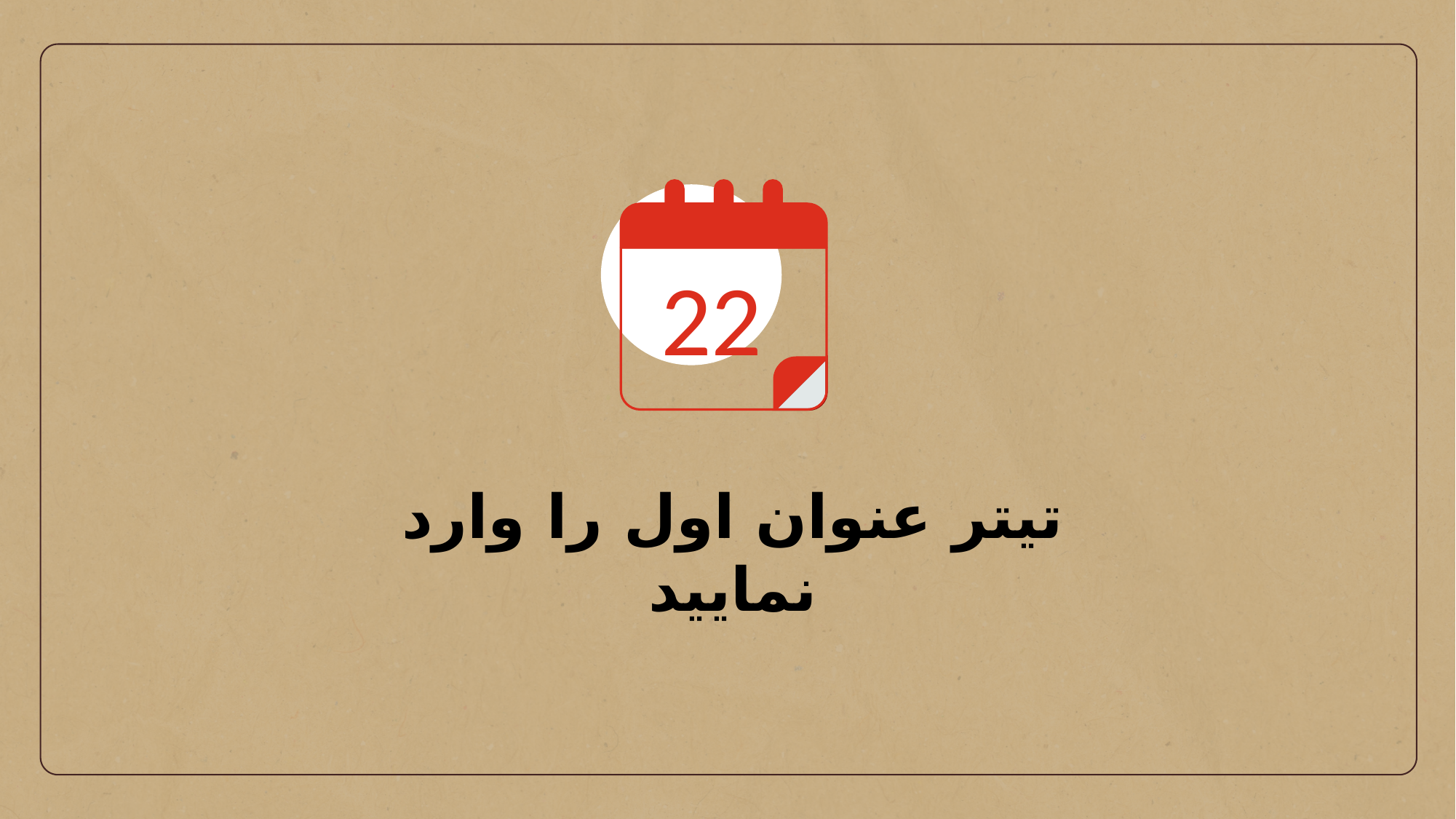

22

تیتر عنوان اول را وارد نمایید